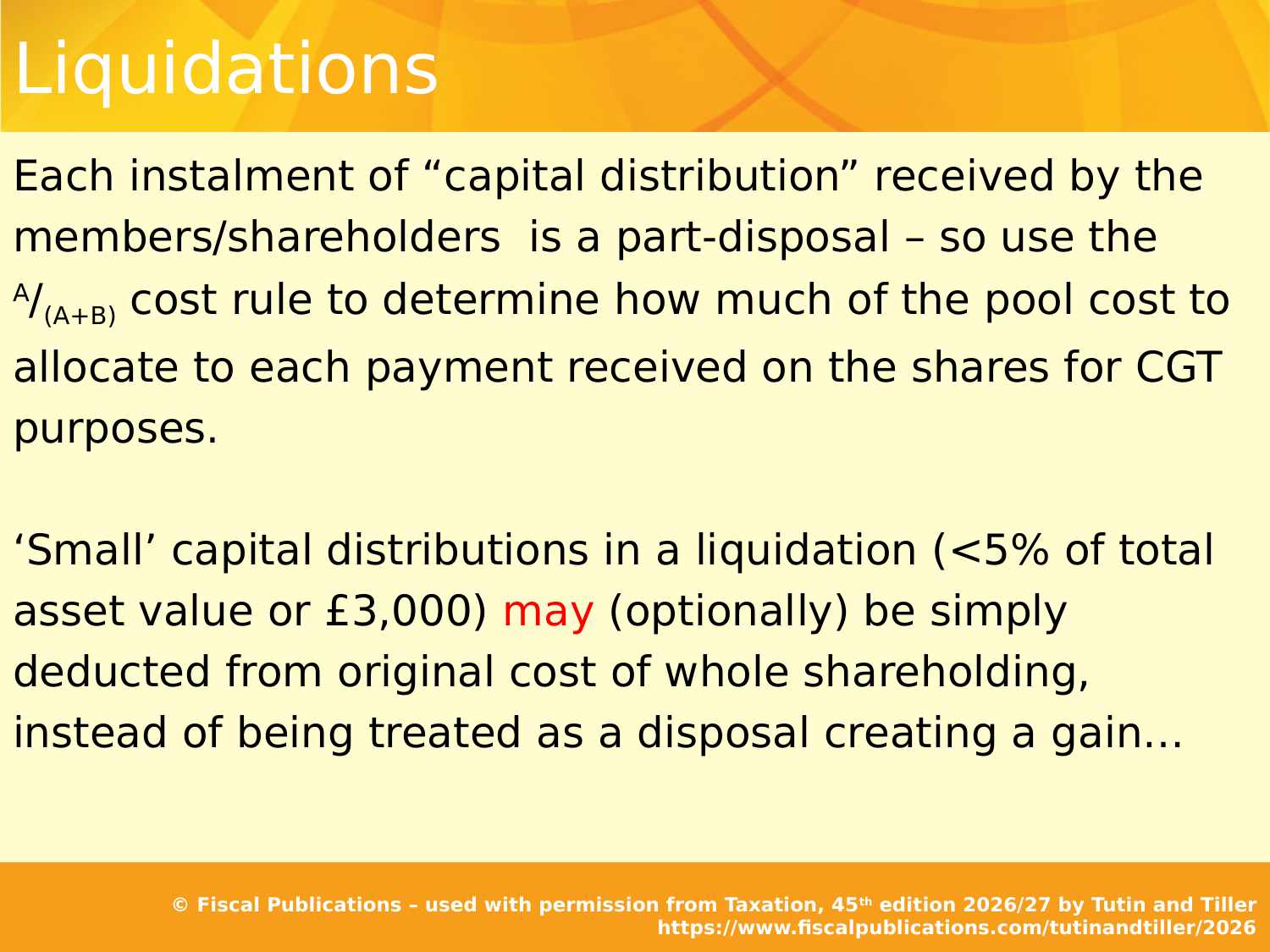

# Liquidations
Each instalment of “capital distribution” received by the members/shareholders  is a part-disposal – so use the A/(A+B) cost rule to determine how much of the pool cost to allocate to each payment received on the shares for CGT purposes.

‘Small’ capital distributions in a liquidation (<5% of total asset value or £3,000) may (optionally) be simply deducted from original cost of whole shareholding, instead of being treated as a disposal creating a gain…